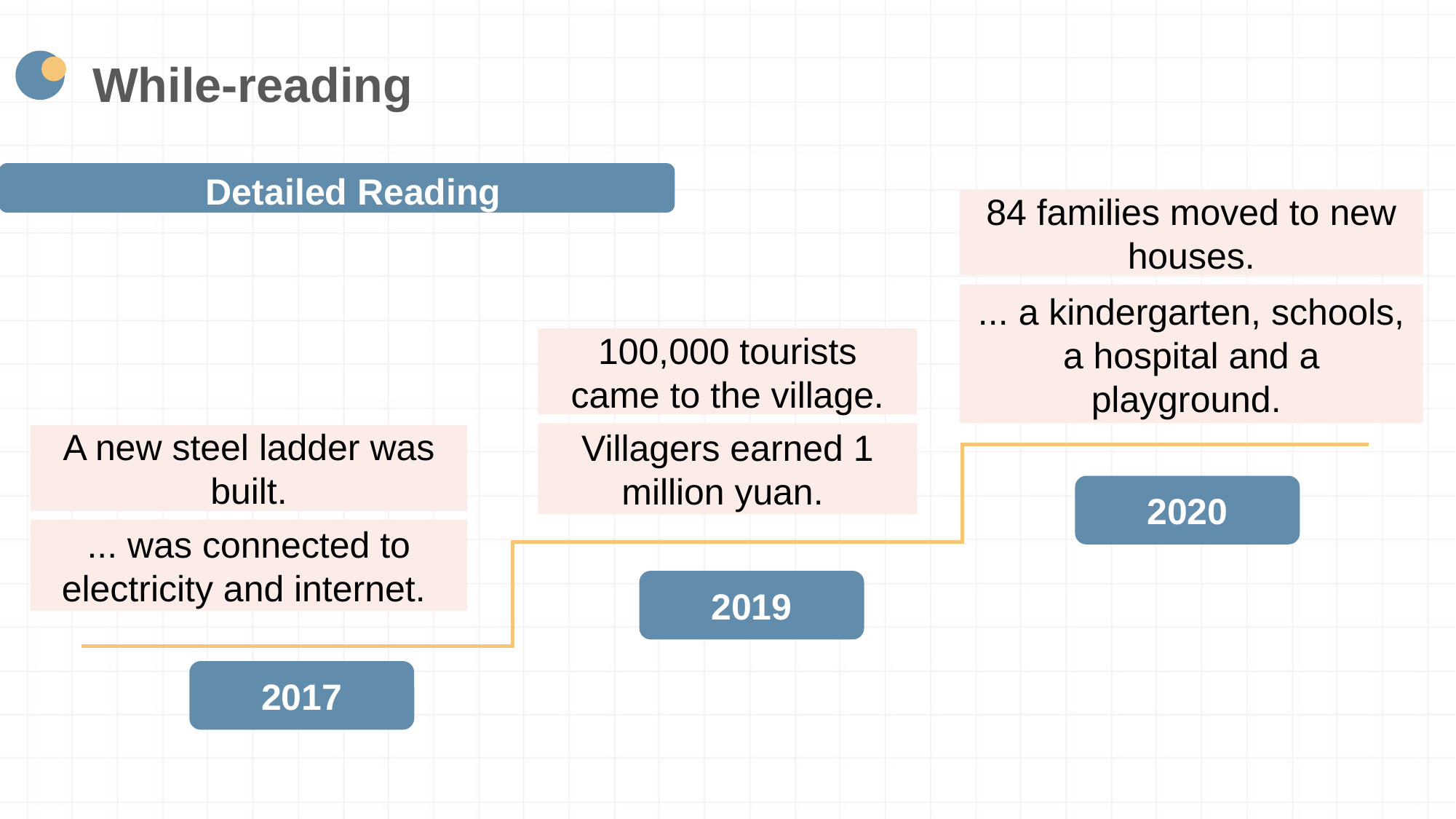

While-reading

Detailed Reading

84 families moved to new houses.
... a kindergarten, schools, a hospital and a playground.
100,000 tourists came to the village.
Villagers earned 1 million yuan.
A new steel ladder was built.
2020
... was connected to electricity and internet.
2019
2017